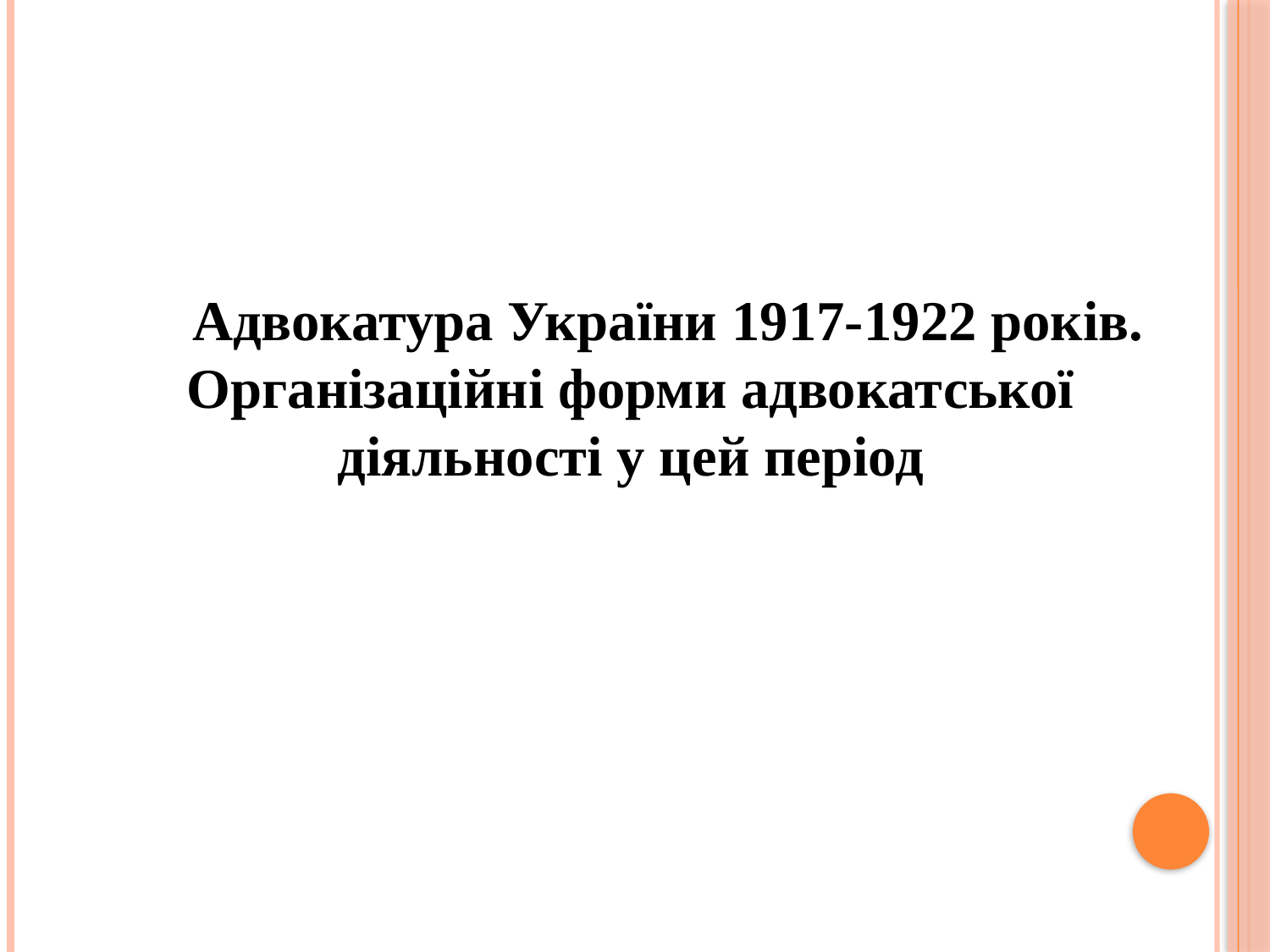

Адвокатура України 1917-1922 років. Організаційні форми адвокатської діяльності у цей період